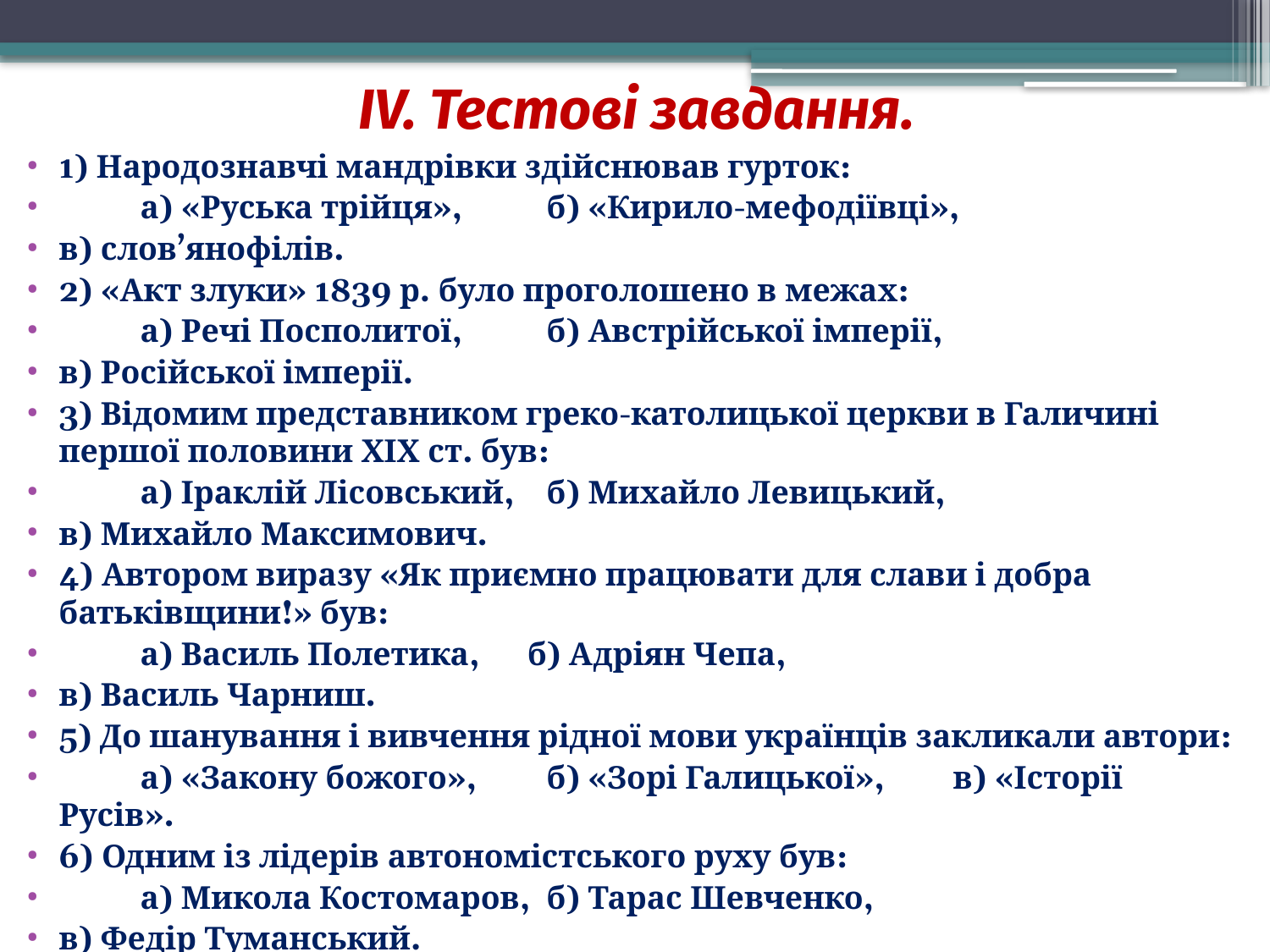

# ІV. Тестові завдання.
1) Народознавчі мандрівки здійснював гурток:
	а) «Руська трійця», 	б) «Кирило-мефодіївці»,
в) слов’янофілів.
2) «Акт злуки» 1839 р. було проголошено в межах:
	а) Речі Посполитої, 	б) Австрійської імперії,
в) Російської імперії.
3) Відомим представником греко-католицької церкви в Галичині першої половини ХІХ ст. був:
	а) Іраклій Лісовський, 	б) Михайло Левицький,
в) Михайло Максимович.
4) Автором виразу «Як приємно працювати для слави і добра батьківщини!» був:
	а) Василь Полетика,      б) Адріян Чепа,
в) Василь Чарниш.
5) До шанування і вивчення рідної мови українців закликали автори:
	а) «Закону божого», 	б) «Зорі Галицької», 	в) «Історії Русів».
6) Одним із лідерів автономістського руху був:
	а) Микола Костомаров, 	б) Тарас Шевченко,
в) Федір Туманський.